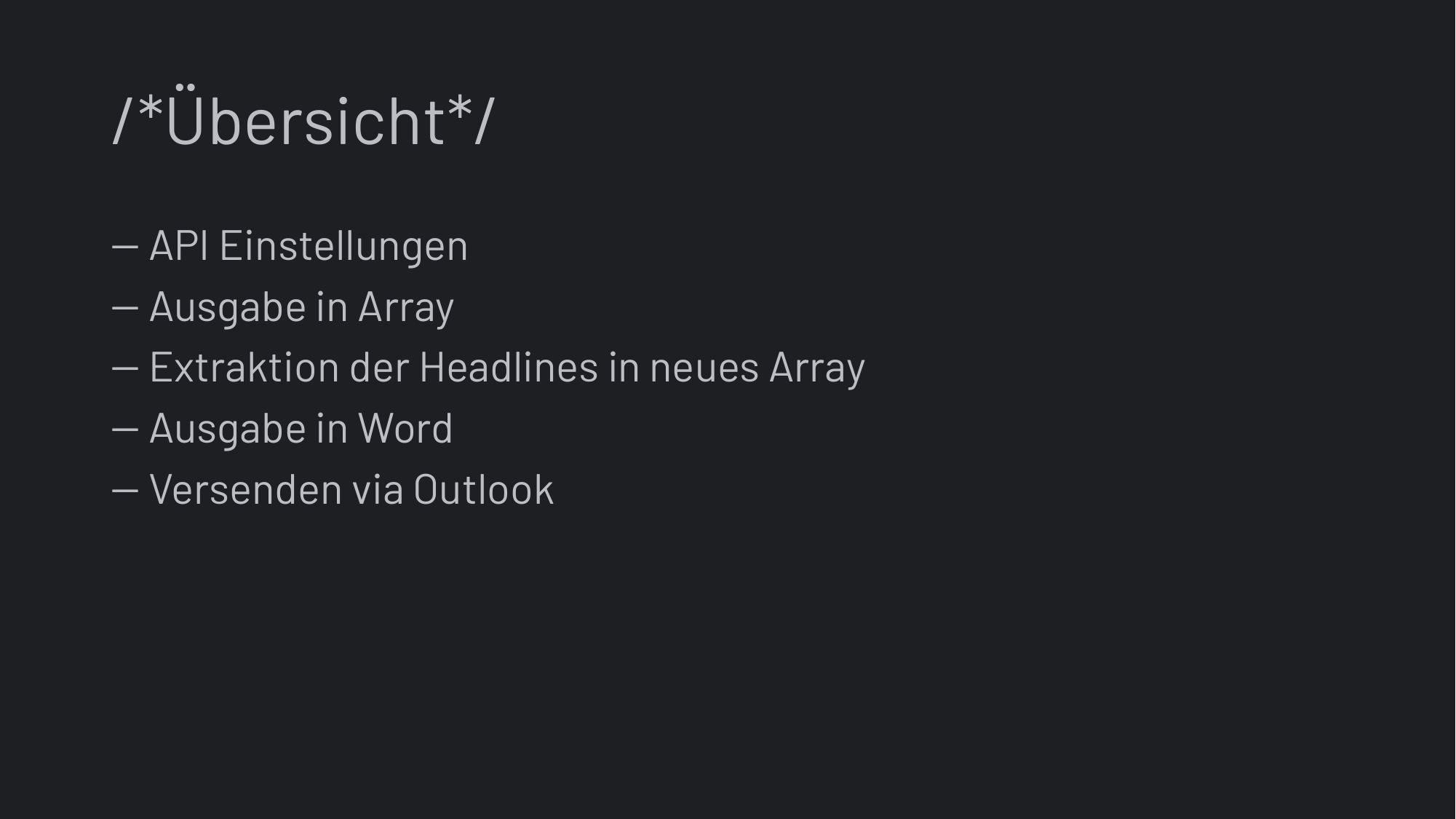

# /*Übersicht*/
-- API Einstellungen
-- Ausgabe in Array
-- Extraktion der Headlines in neues Array
-- Ausgabe in Word
-- Versenden via Outlook